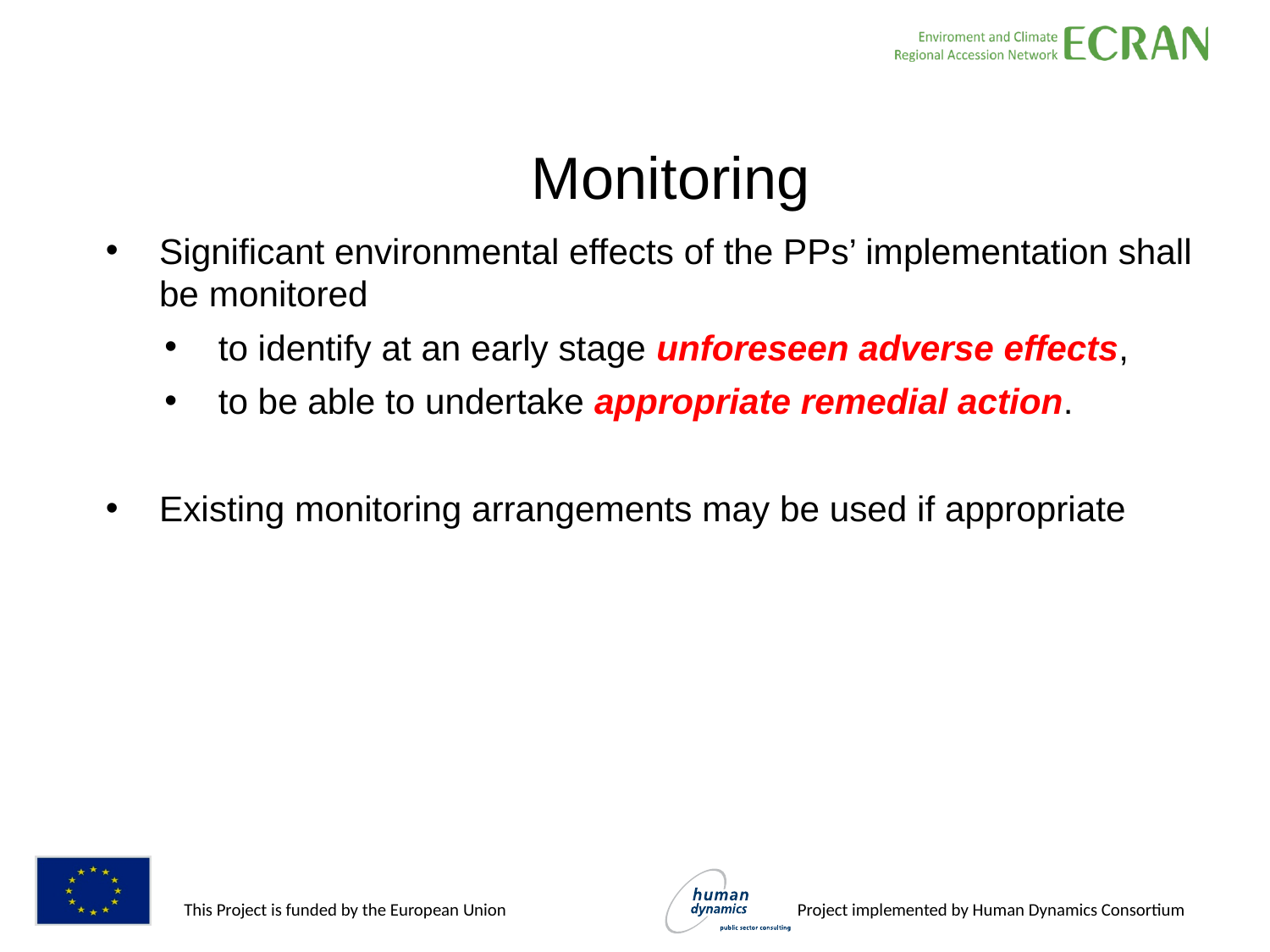

Monitoring
Significant environmental effects of the PPs’ implementation shall be monitored
to identify at an early stage unforeseen adverse effects,
to be able to undertake appropriate remedial action.

Existing monitoring arrangements may be used if appropriate